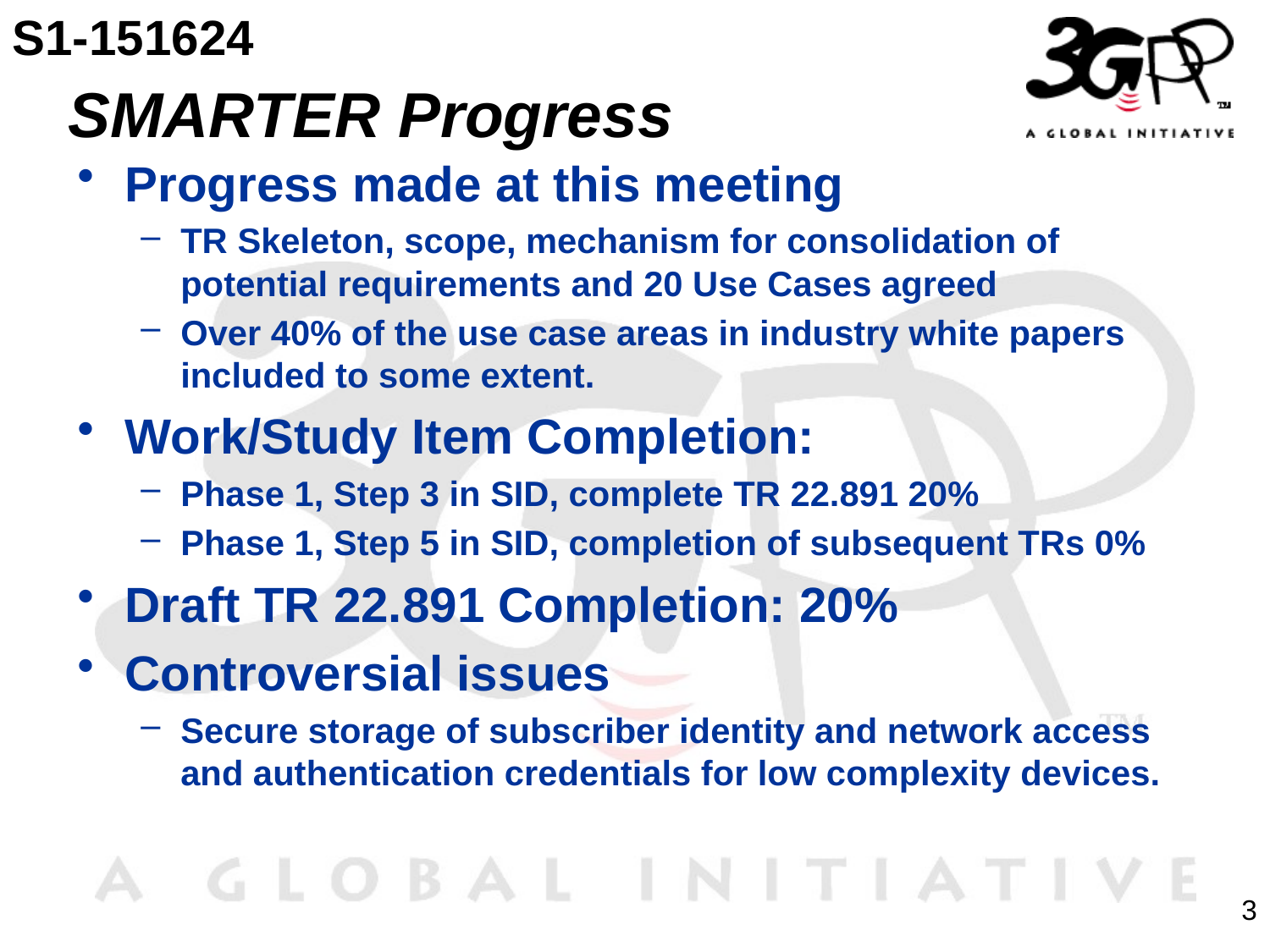

S1-151624
# SMARTER Progress
Progress made at this meeting
TR Skeleton, scope, mechanism for consolidation of potential requirements and 20 Use Cases agreed
Over 40% of the use case areas in industry white papers included to some extent.
Work/Study Item Completion:
Phase 1, Step 3 in SID, complete TR 22.891 20%
Phase 1, Step 5 in SID, completion of subsequent TRs 0%
Draft TR 22.891 Completion: 20%
Controversial issues
Secure storage of subscriber identity and network access and authentication credentials for low complexity devices.
3